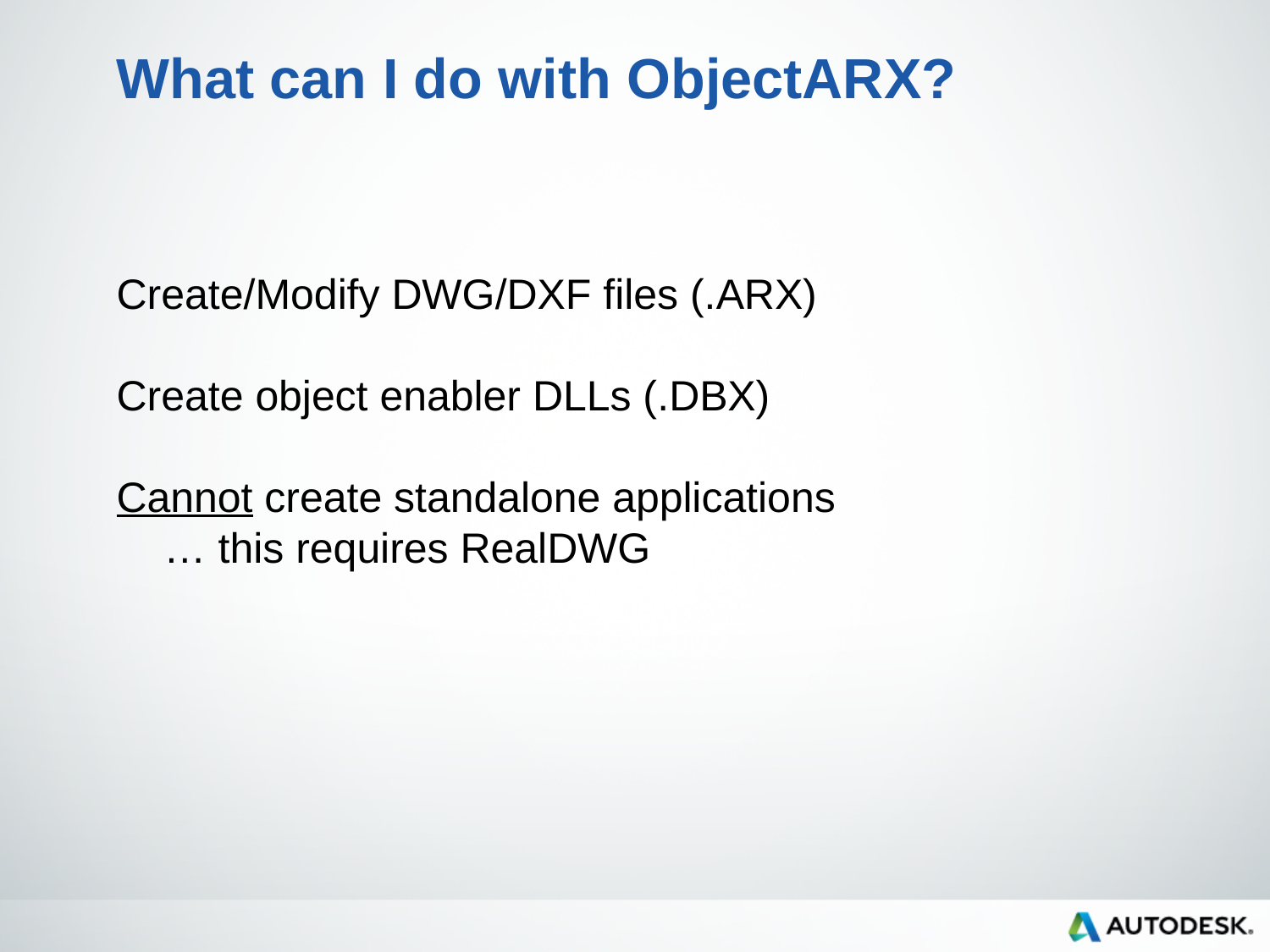

# What can I do with ObjectARX?

Create/Modify DWG/DXF files (.ARX)

Create object enabler DLLs (.DBX)

Cannot create standalone applications
    … this requires RealDWG